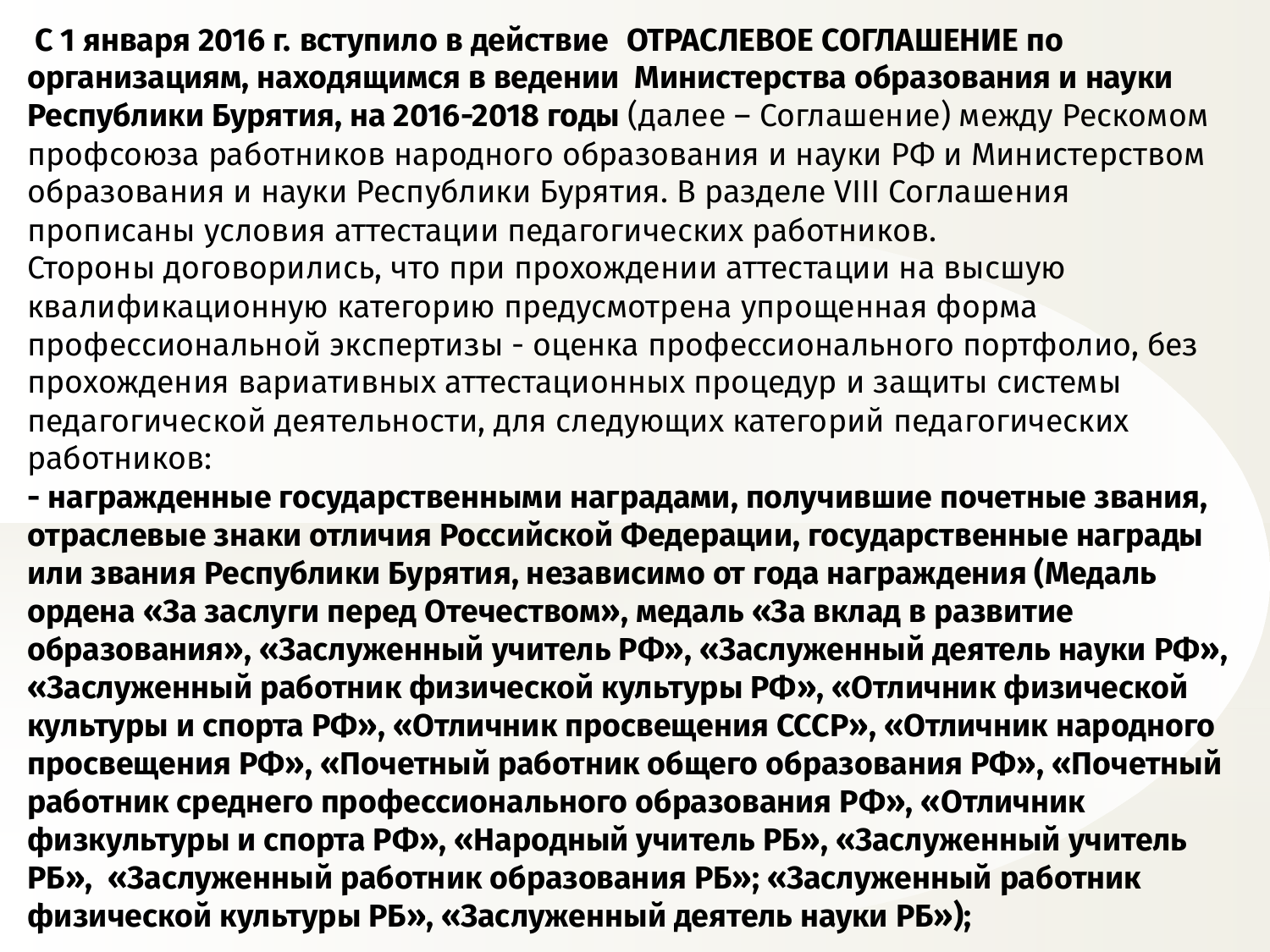

С 1 января 2016 г. вступило в действие  ОТРАСЛЕВОЕ СОГЛАШЕНИЕ по организациям, находящимся в ведении  Министерства образования и науки Республики Бурятия, на 2016-2018 годы (далее – Соглашение) между Рескомом профсоюза работников народного образования и науки РФ и Министерством образования и науки Республики Бурятия. В разделе VIII Соглашения прописаны условия аттестации педагогических работников.
Стороны договорились, что при прохождении аттестации на высшую квалификационную категорию предусмотрена упрощенная форма профессиональной экспертизы - оценка профессионального портфолио, без прохождения вариативных аттестационных процедур и защиты системы педагогической деятельности, для следующих категорий педагогических работников:
- награжденные государственными наградами, получившие почетные звания, отраслевые знаки отличия Российской Федерации, государственные награды или звания Республики Бурятия, независимо от года награждения (Медаль ордена «За заслуги перед Отечеством», медаль «За вклад в развитие образования», «Заслуженный учитель РФ», «Заслуженный деятель науки РФ», «Заслуженный работник физической культуры РФ», «Отличник физической культуры и спорта РФ», «Отличник просвещения СССР», «Отличник народного просвещения РФ», «Почетный работник общего образования РФ», «Почетный работник среднего профессионального образования РФ», «Отличник физкультуры и спорта РФ», «Народный учитель РБ», «Заслуженный учитель РБ»,  «Заслуженный работник образования РБ»; «Заслуженный работник физической культуры РБ», «Заслуженный деятель науки РБ»);